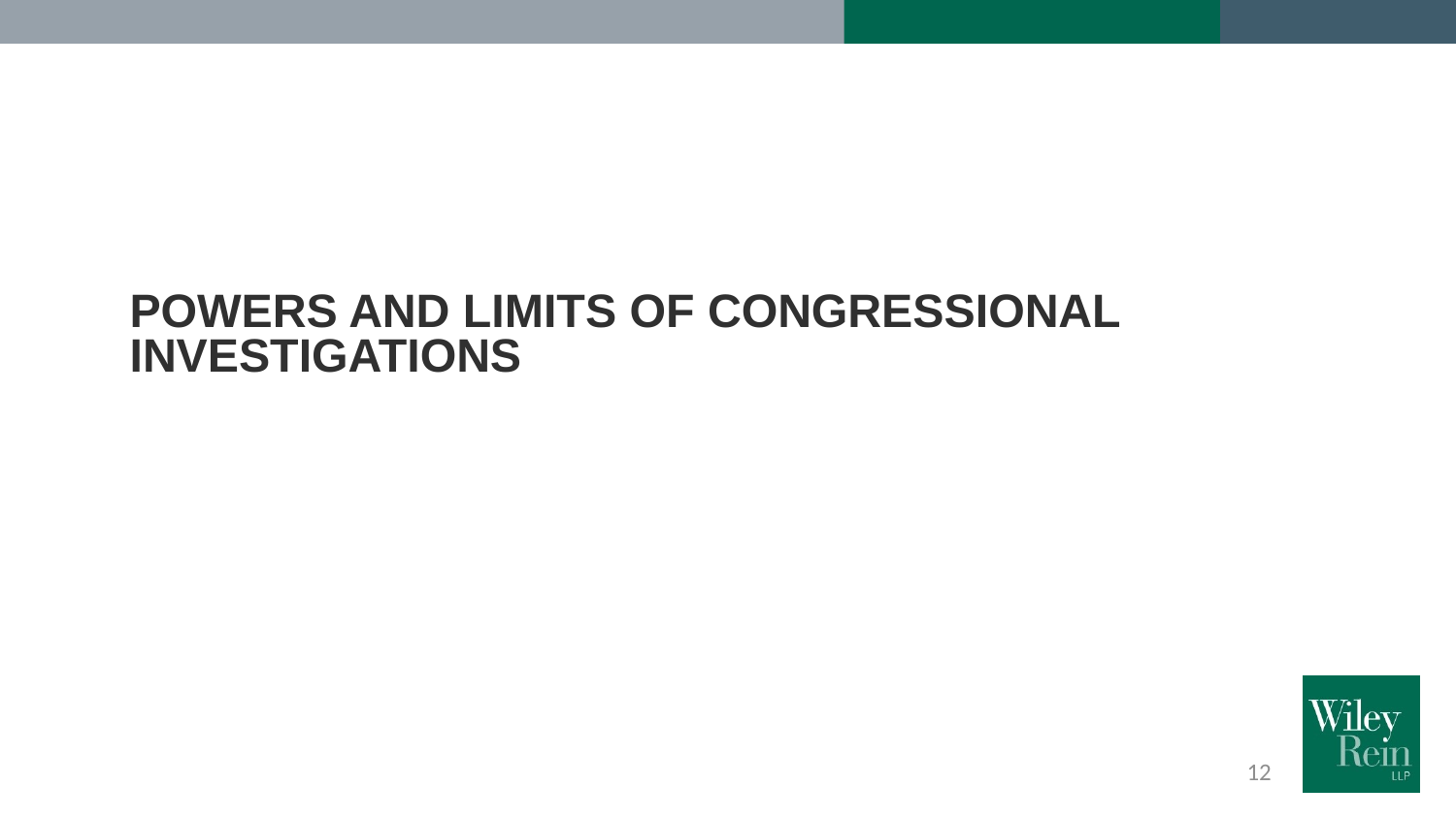

# Powers and Limits of Congressional Investigations
12